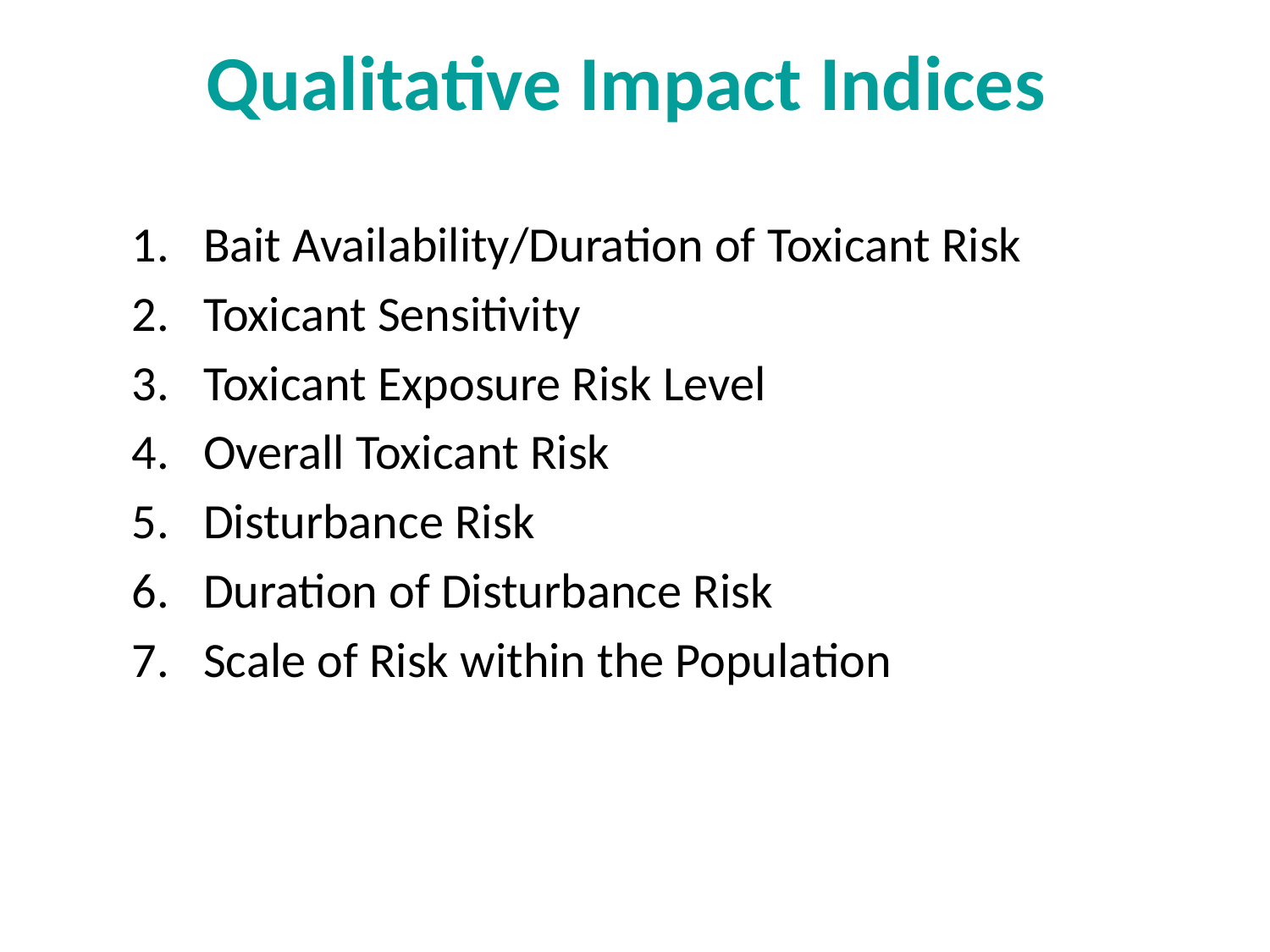

# Qualitative Impact Indices

Bait Availability/Duration of Toxicant Risk
Toxicant Sensitivity
Toxicant Exposure Risk Level
Overall Toxicant Risk
Disturbance Risk
Duration of Disturbance Risk
Scale of Risk within the Population